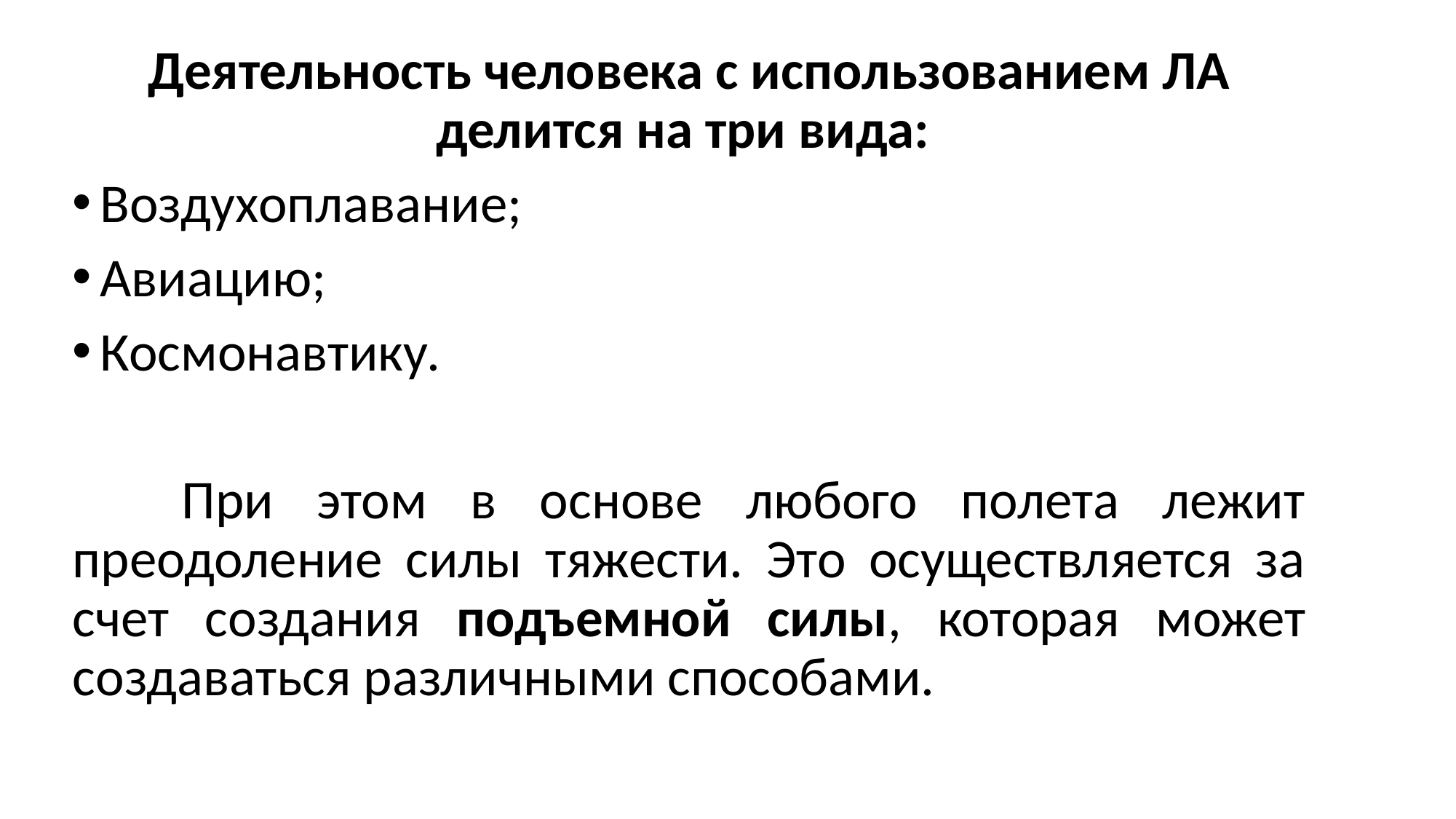

Деятельность человека с использованием ЛА делится на три вида:
Воздухоплавание;
Авиацию;
Космонавтику.

	При этом в основе любого полета лежит преодоление силы тяжести. Это осуществляется за счет создания подъемной силы, которая может создаваться различными способами.